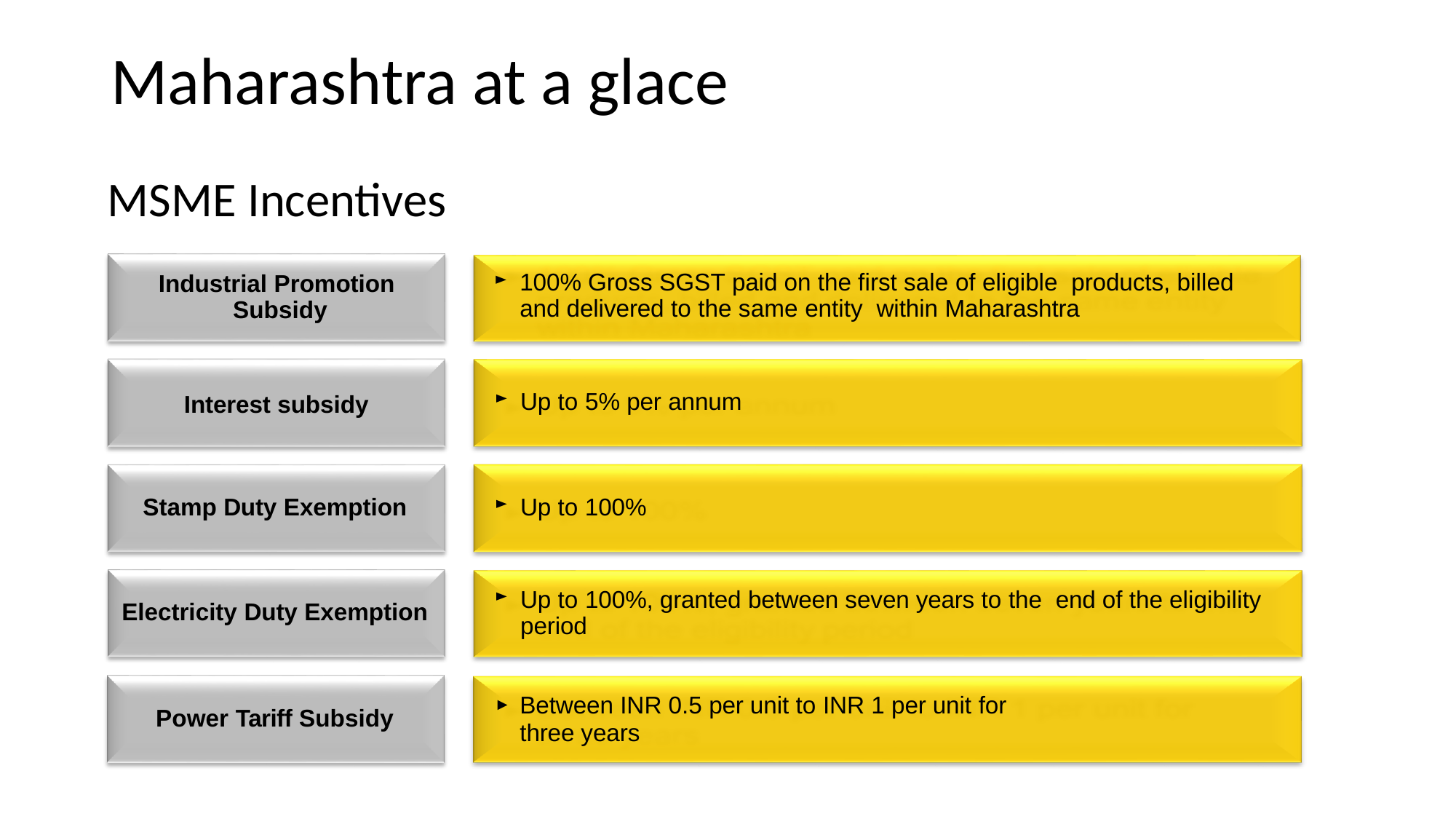

# Maharashtra at a glace
MSME Incentives

100% Gross SGST paid on the first sale of eligible  products, billed and delivered to the same entity  within Maharashtra
Industrial Promotion  Subsidy

Interest subsidy

Up to 5% per annum

Up to 100%
Stamp Duty Exemption

Up to 100%, granted between seven years to the  end of the eligibility period

Between INR 0.5 per unit to INR 1 per unit for
three years
Electricity Duty Exemption

Power Tariff Subsidy